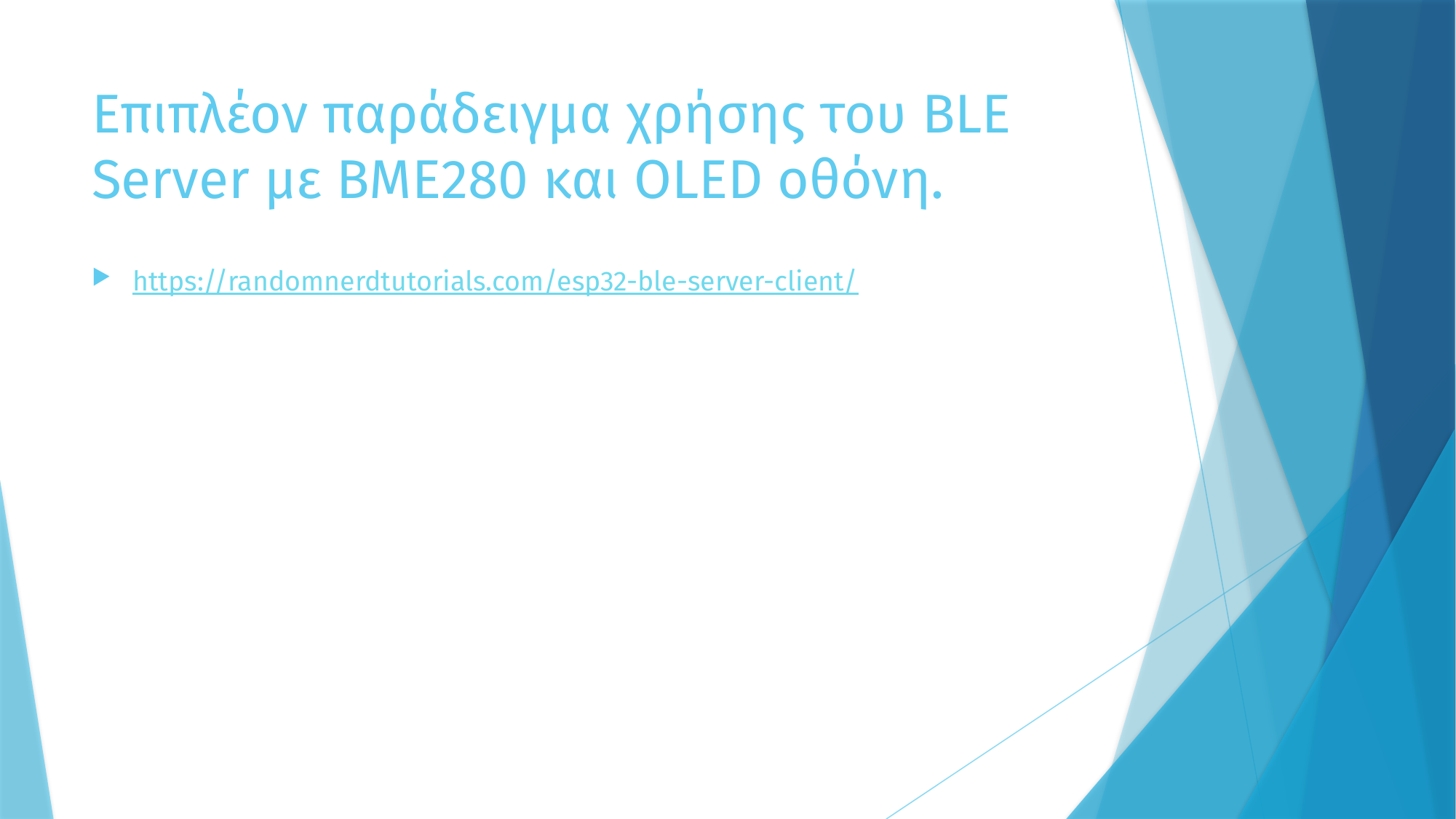

# Επιπλέον παράδειγμα χρήσης του BLE Server με BME280 και OLED οθόνη.
https://randomnerdtutorials.com/esp32-ble-server-client/